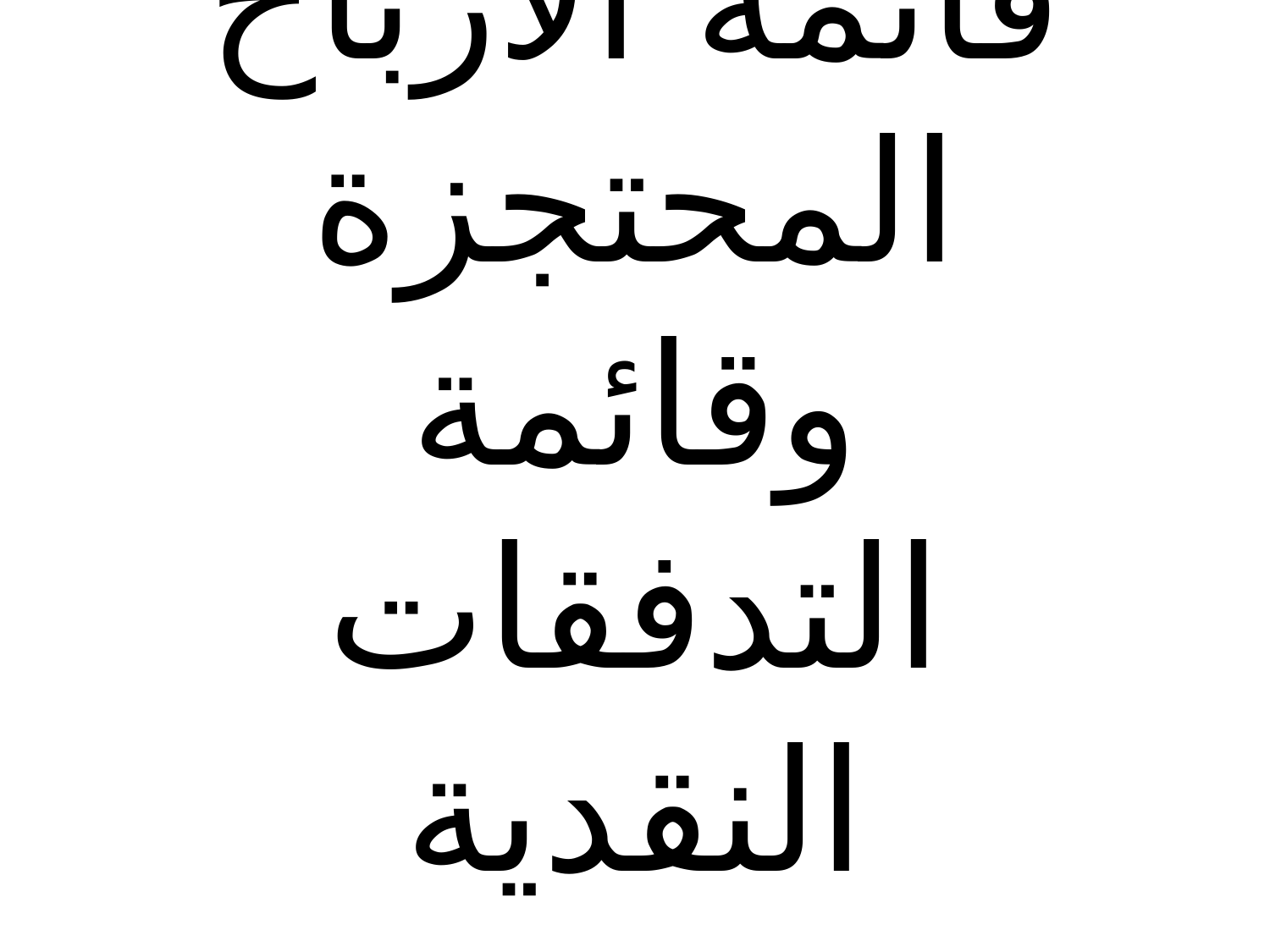

# قائمة الأرباح المحتجزة وقائمة التدفقات النقدية